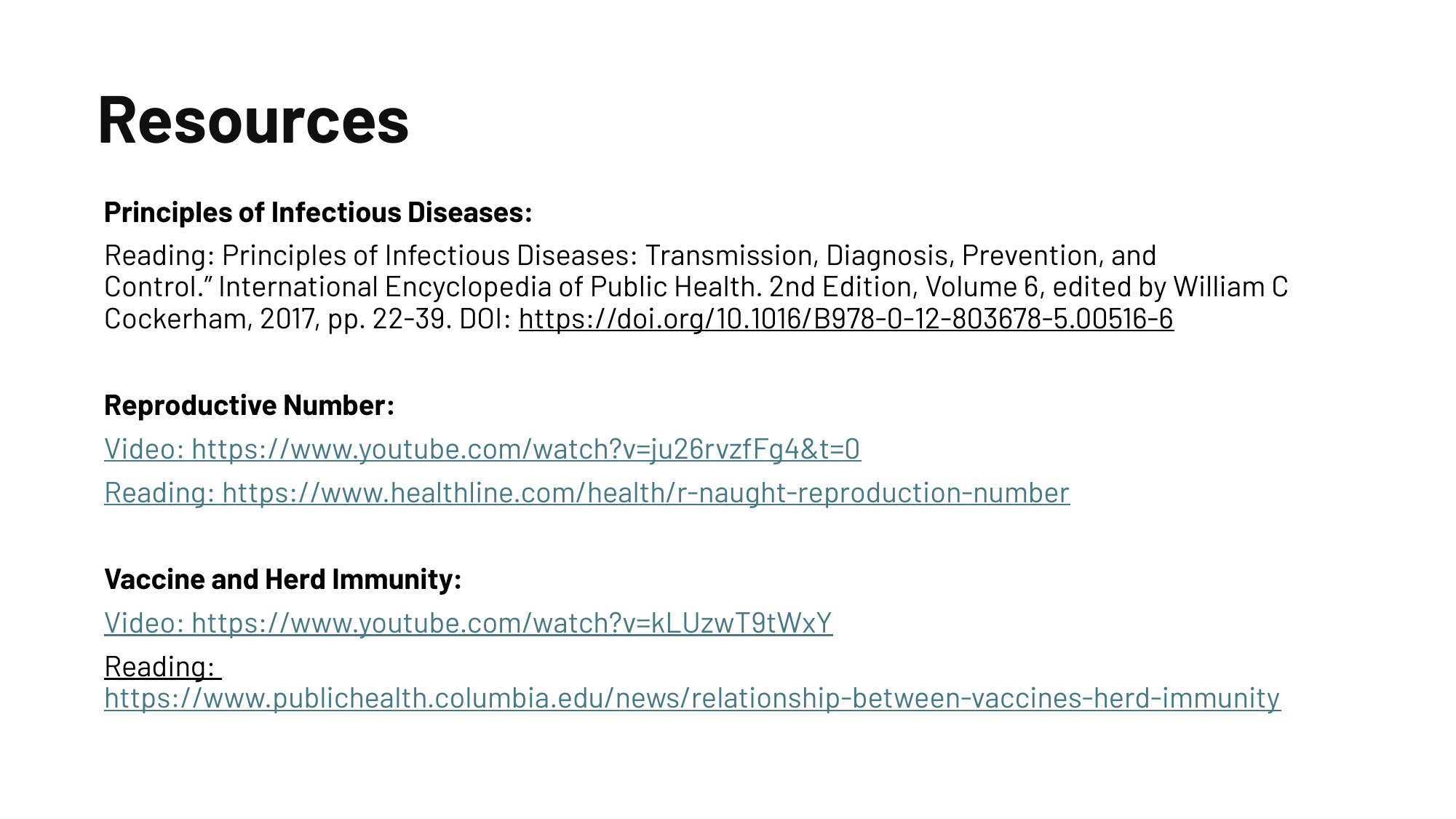

# Resources
Principles of Infectious Diseases:
Reading: Principles of Infectious Diseases: Transmission, Diagnosis, Prevention, and Control.” International Encyclopedia of Public Health. 2nd Edition, Volume 6, edited by William C Cockerham, 2017, pp. 22-39. DOI: https://doi.org/10.1016/B978-0-12-803678-5.00516-6

Reproductive Number:
Video: https://www.youtube.com/watch?v=ju26rvzfFg4&t=0
Reading: https://www.healthline.com/health/r-naught-reproduction-number

Vaccine and Herd Immunity:
Video: https://www.youtube.com/watch?v=kLUzwT9tWxY
Reading: https://www.publichealth.columbia.edu/news/relationship-between-vaccines-herd-immunity